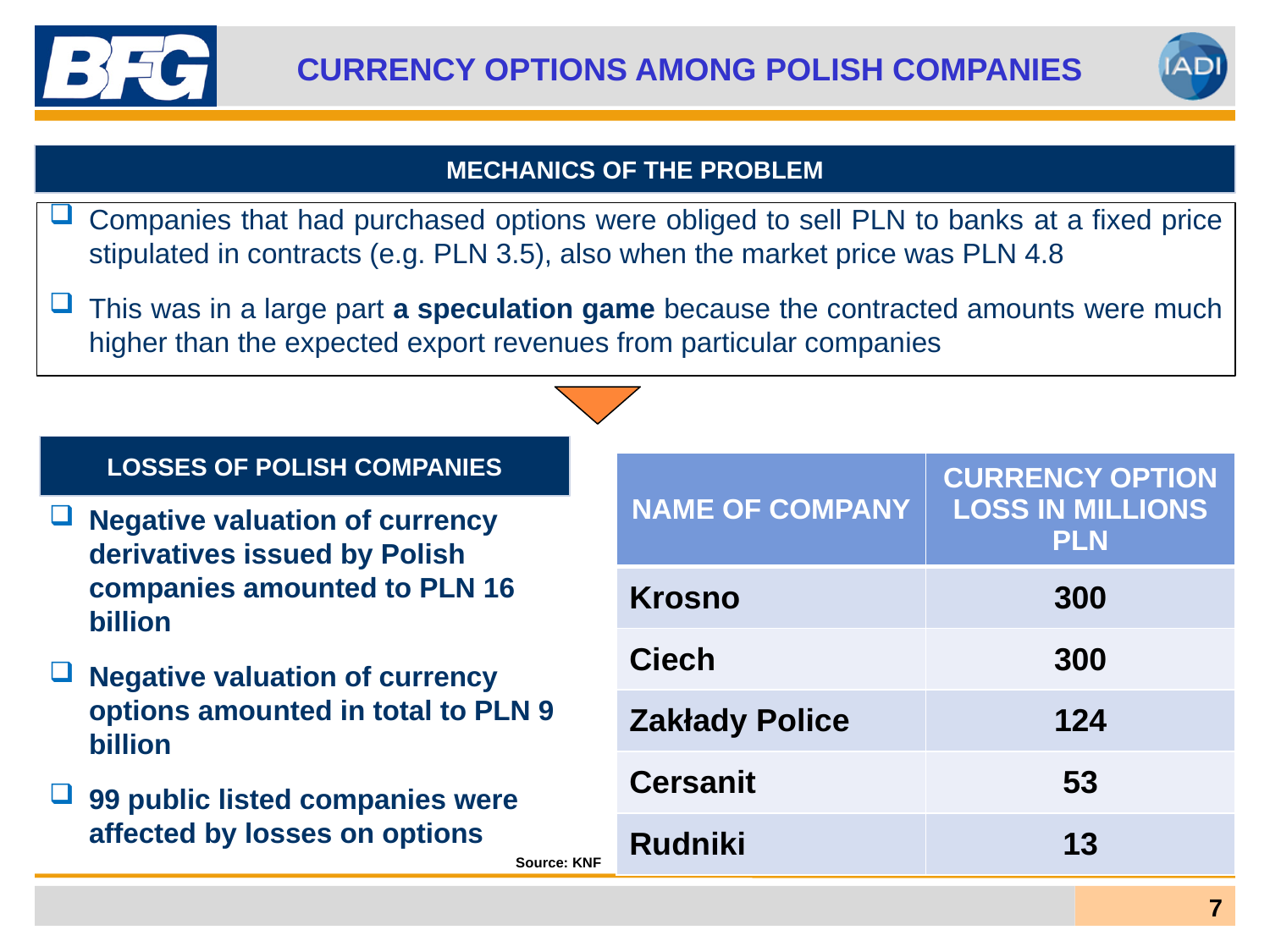

Currency options among Polish companies
Mechanics of the problem
Companies that had purchased options were obliged to sell PLN to banks at a fixed price stipulated in contracts (e.g. PLN 3.5), also when the market price was PLN 4.8
This was in a large part a speculation game because the contracted amounts were much higher than the expected export revenues from particular companies

Losses of Polish companies
| Name of company | Currency option loss in millions PLN |
| --- | --- |
| Krosno | 300 |
| Ciech | 300 |
| Zakłady Police | 124 |
| Cersanit | 53 |
| Rudniki | 13 |
Negative valuation of currency derivatives issued by Polish companies amounted to PLN 16 billion
Negative valuation of currency options amounted in total to PLN 9 billion
99 public listed companies were affected by losses on options
Source: KNF